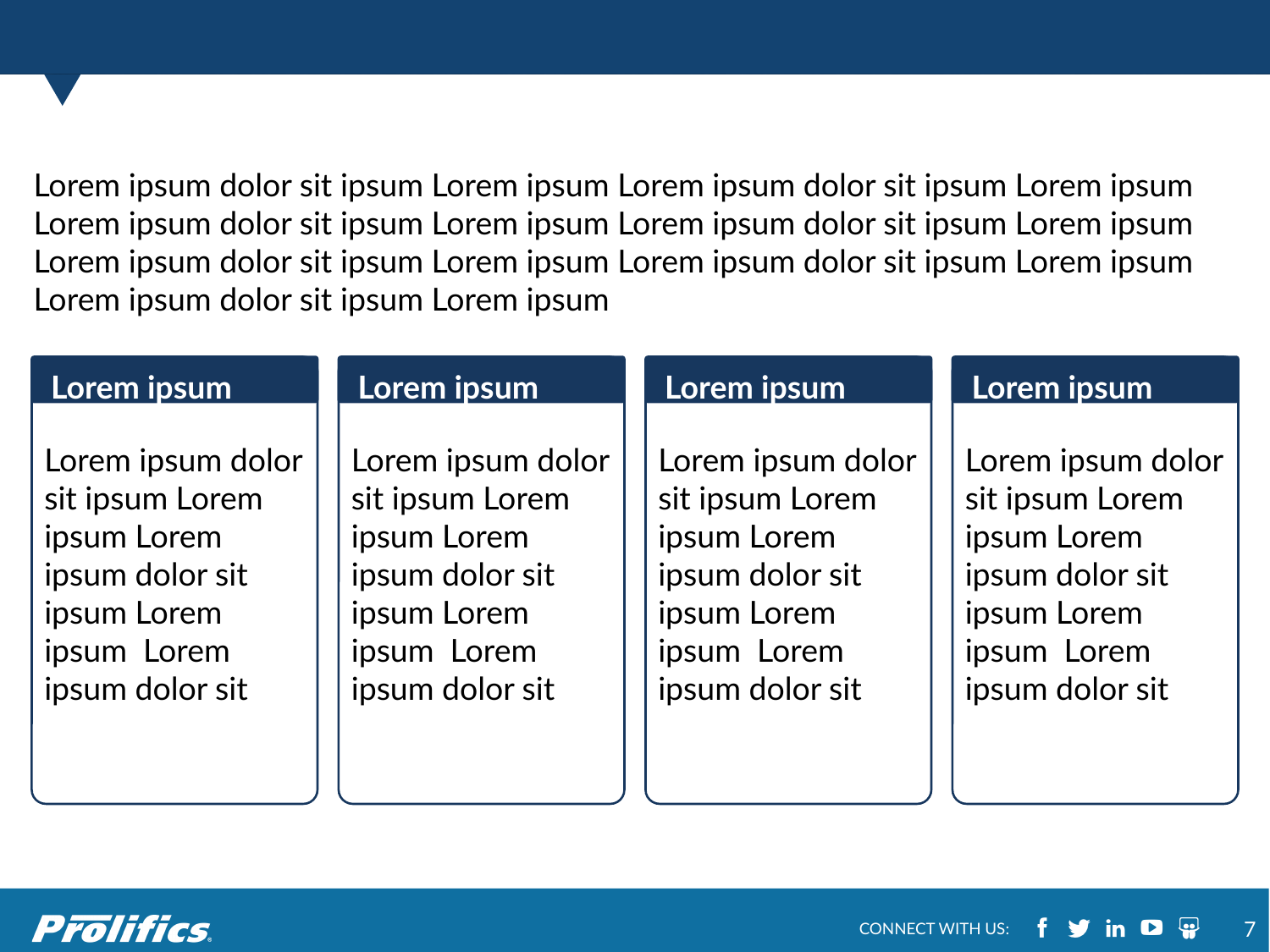

#
Lorem ipsum dolor sit ipsum Lorem ipsum Lorem ipsum dolor sit ipsum Lorem ipsum  Lorem ipsum dolor sit ipsum Lorem ipsum Lorem ipsum dolor sit ipsum Lorem ipsum Lorem ipsum dolor sit ipsum Lorem ipsum Lorem ipsum dolor sit ipsum Lorem ipsum Lorem ipsum dolor sit ipsum Lorem ipsum

Lorem ipsum
Lorem ipsum dolor sit ipsum Lorem ipsum Lorem ipsum dolor sit ipsum Lorem ipsum  Lorem ipsum dolor sit

Lorem ipsum
Lorem ipsum dolor sit ipsum Lorem ipsum Lorem ipsum dolor sit ipsum Lorem ipsum  Lorem ipsum dolor sit

Lorem ipsum
Lorem ipsum dolor sit ipsum Lorem ipsum Lorem ipsum dolor sit ipsum Lorem ipsum  Lorem ipsum dolor sit

Lorem ipsum
Lorem ipsum dolor sit ipsum Lorem ipsum Lorem ipsum dolor sit ipsum Lorem ipsum  Lorem ipsum dolor sit